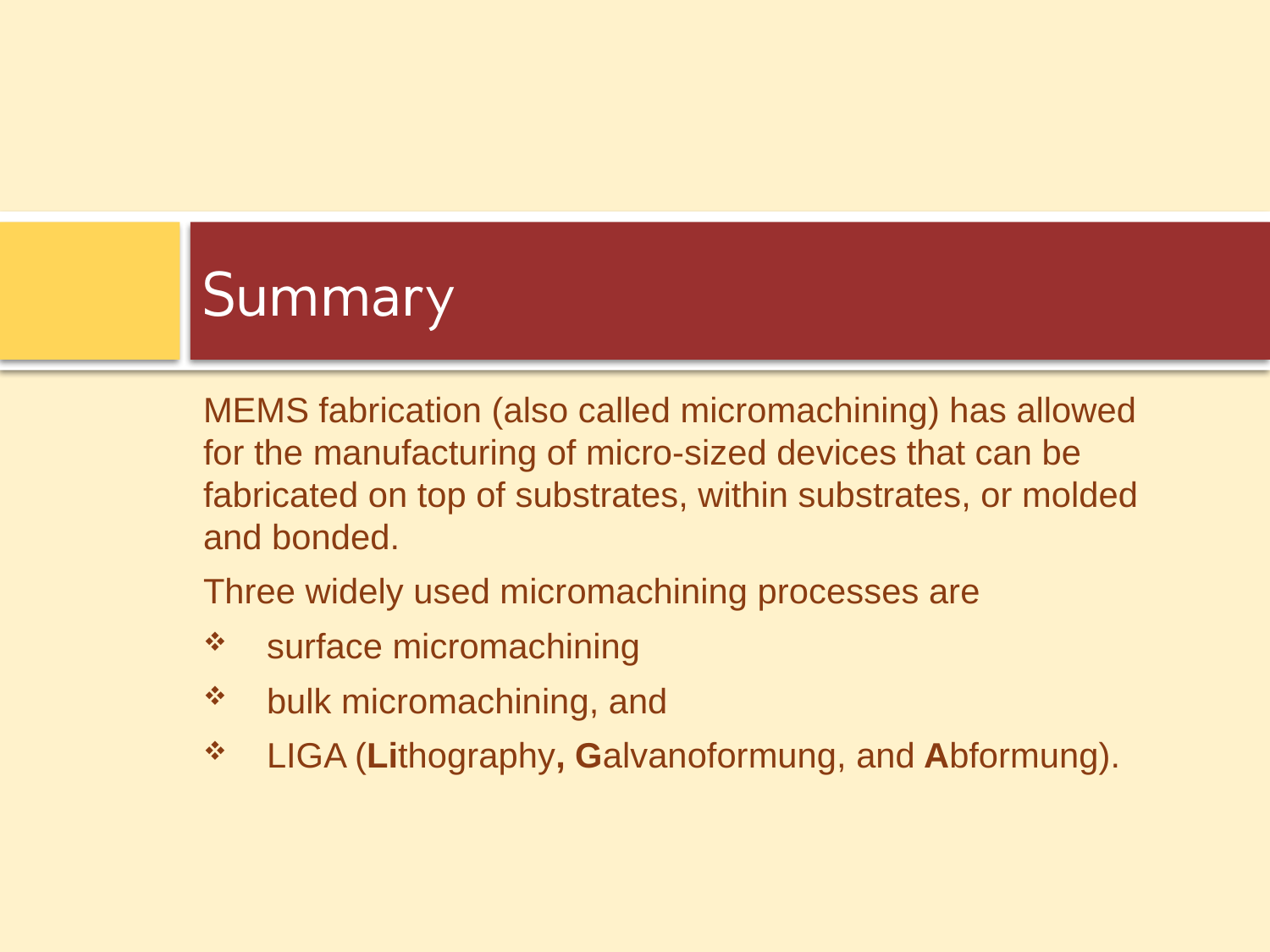

# Summary
MEMS fabrication (also called micromachining) has allowed for the manufacturing of micro-sized devices that can be fabricated on top of substrates, within substrates, or molded and bonded.
Three widely used micromachining processes are
surface micromachining
bulk micromachining, and
LIGA (Lithography, Galvanoformung, and Abformung).